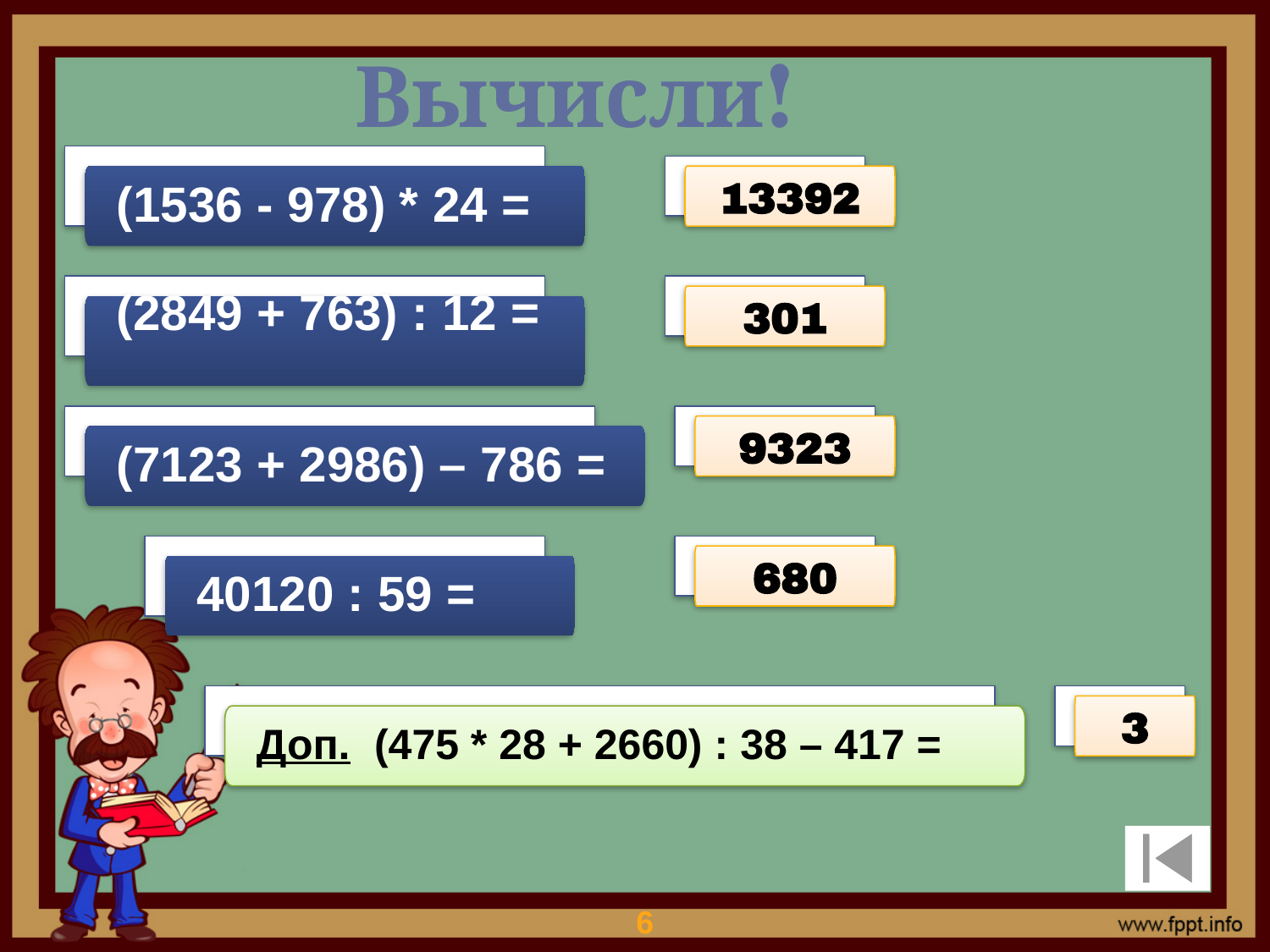

Вычисли!

(1536 - 978) * 24 =
13392

301
(2849 + 763) : 12 =

9323
(7123 + 2986) – 786 =

680
40120 : 59 =

3
Доп.  (475 * 28 + 2660) : 38 – 417 =

6